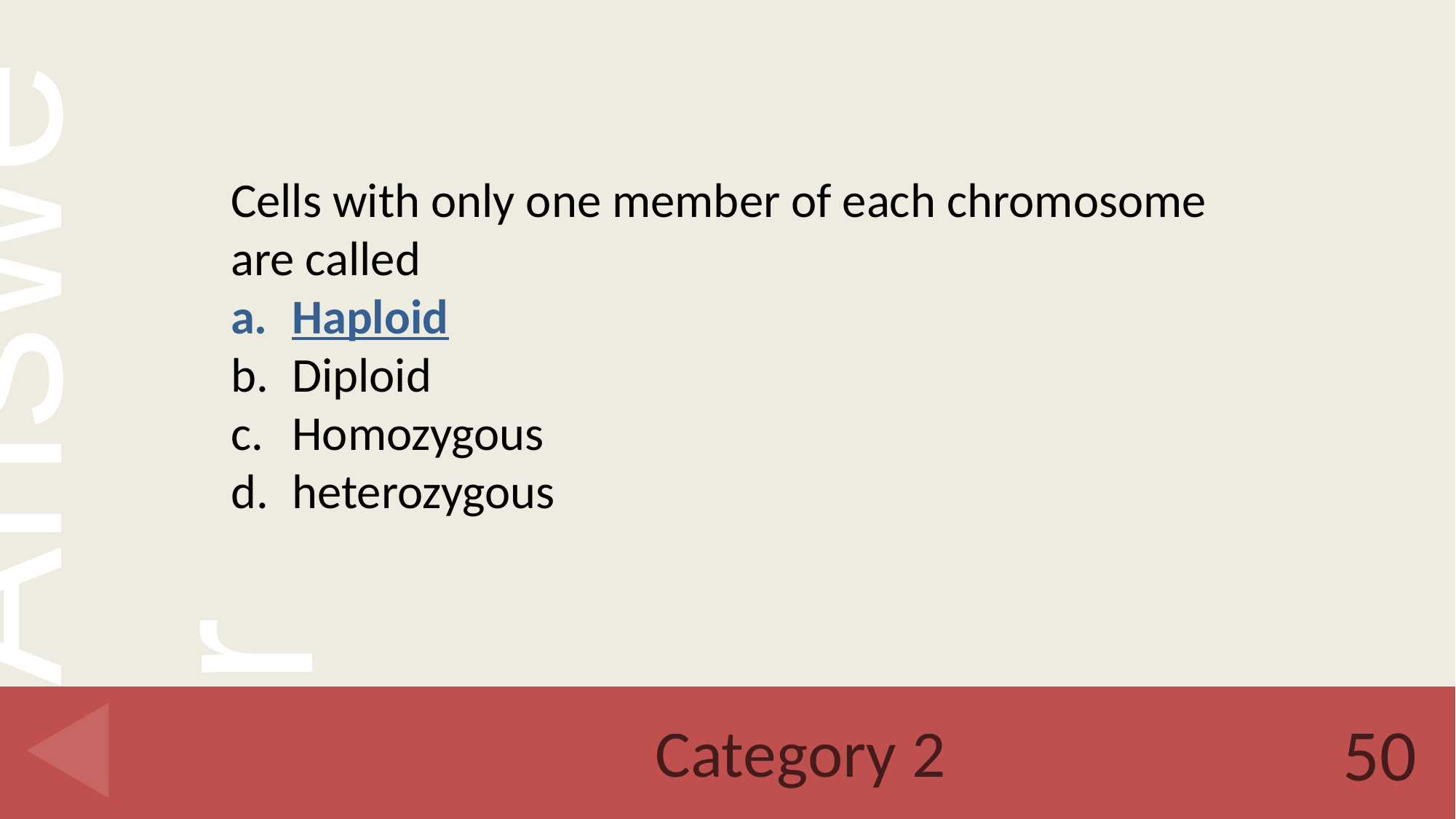

Cells with only one member of each chromosome are called
Haploid
Diploid
Homozygous
heterozygous
# Category 2
50